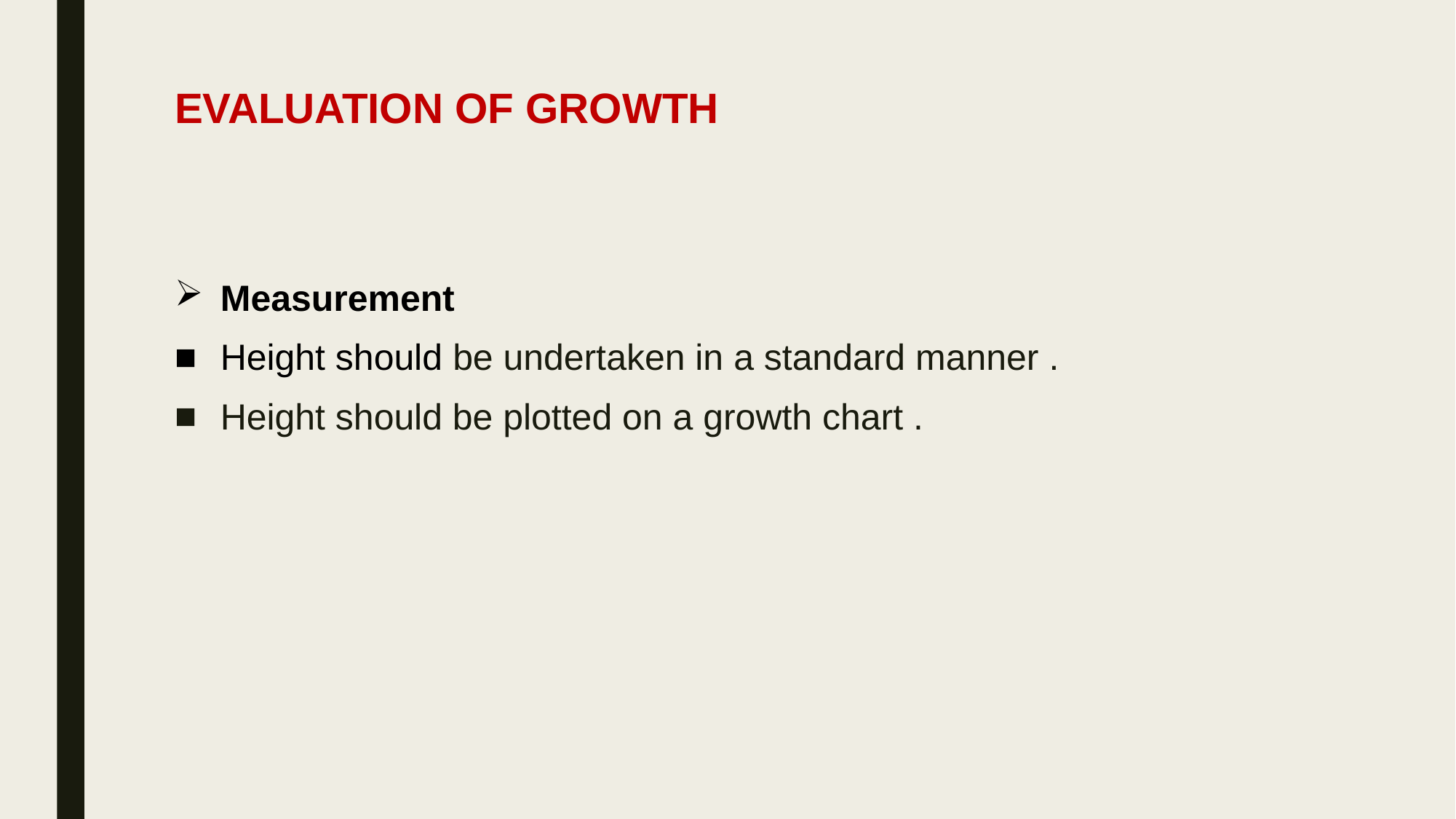

# EVALUATION OF GROWTH
Measurement
Height should be undertaken in a standard manner .
Height should be plotted on a growth chart .